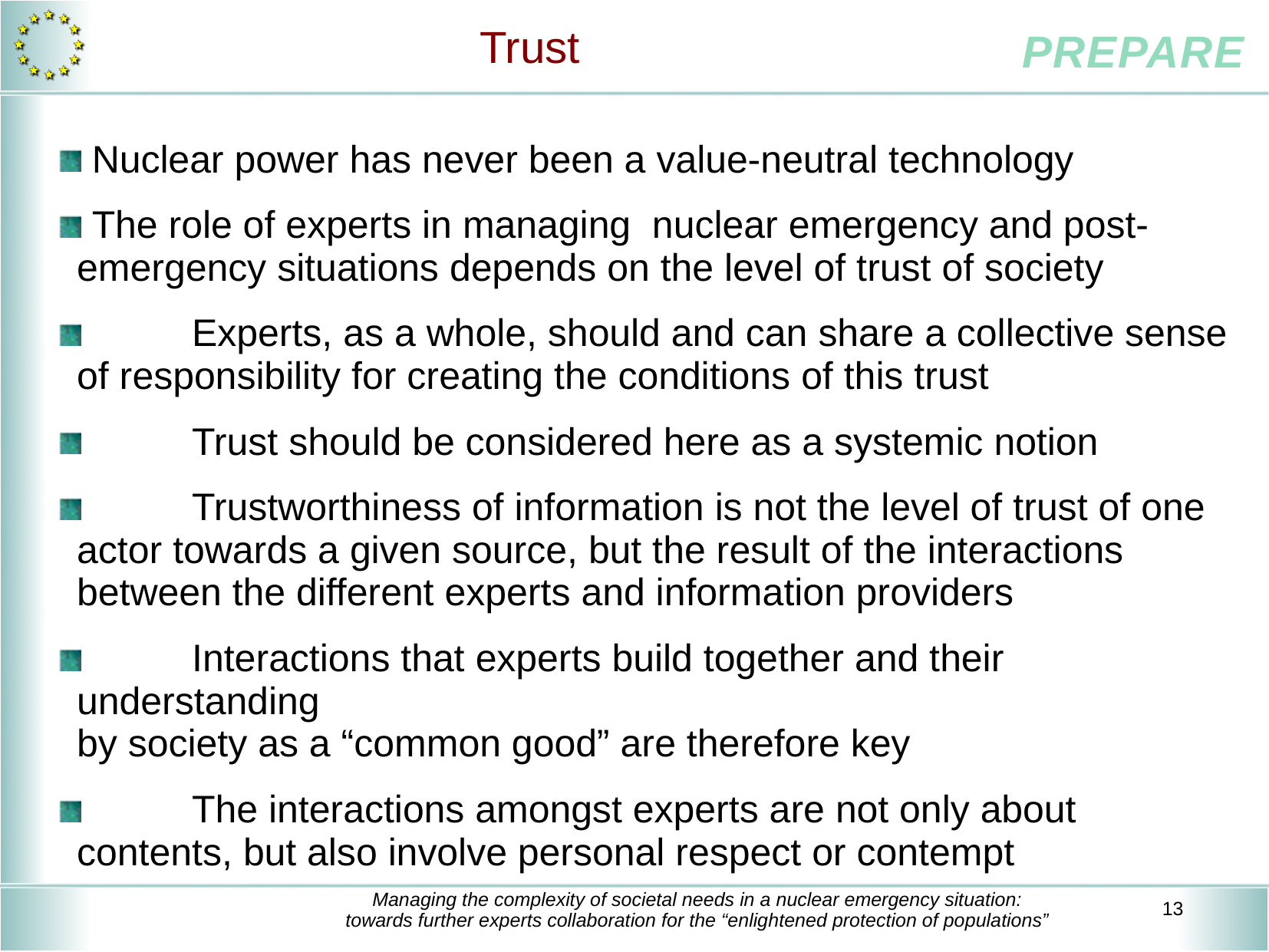

# Trust
 Nuclear power has never been a value-neutral technology
 The role of experts in managing  nuclear emergency and post-emergency situations depends on the level of trust of society
 	Experts, as a whole, should and can share a collective sense of responsibility for creating the conditions of this trust
 	Trust should be considered here as a systemic notion
 	Trustworthiness of information is not the level of trust of one actor towards a given source, but the result of the interactions between the different experts and information providers
 	Interactions that experts build together and their understanding
by society as a “common good” are therefore key
 	The interactions amongst experts are not only about contents, but also involve personal respect or contempt